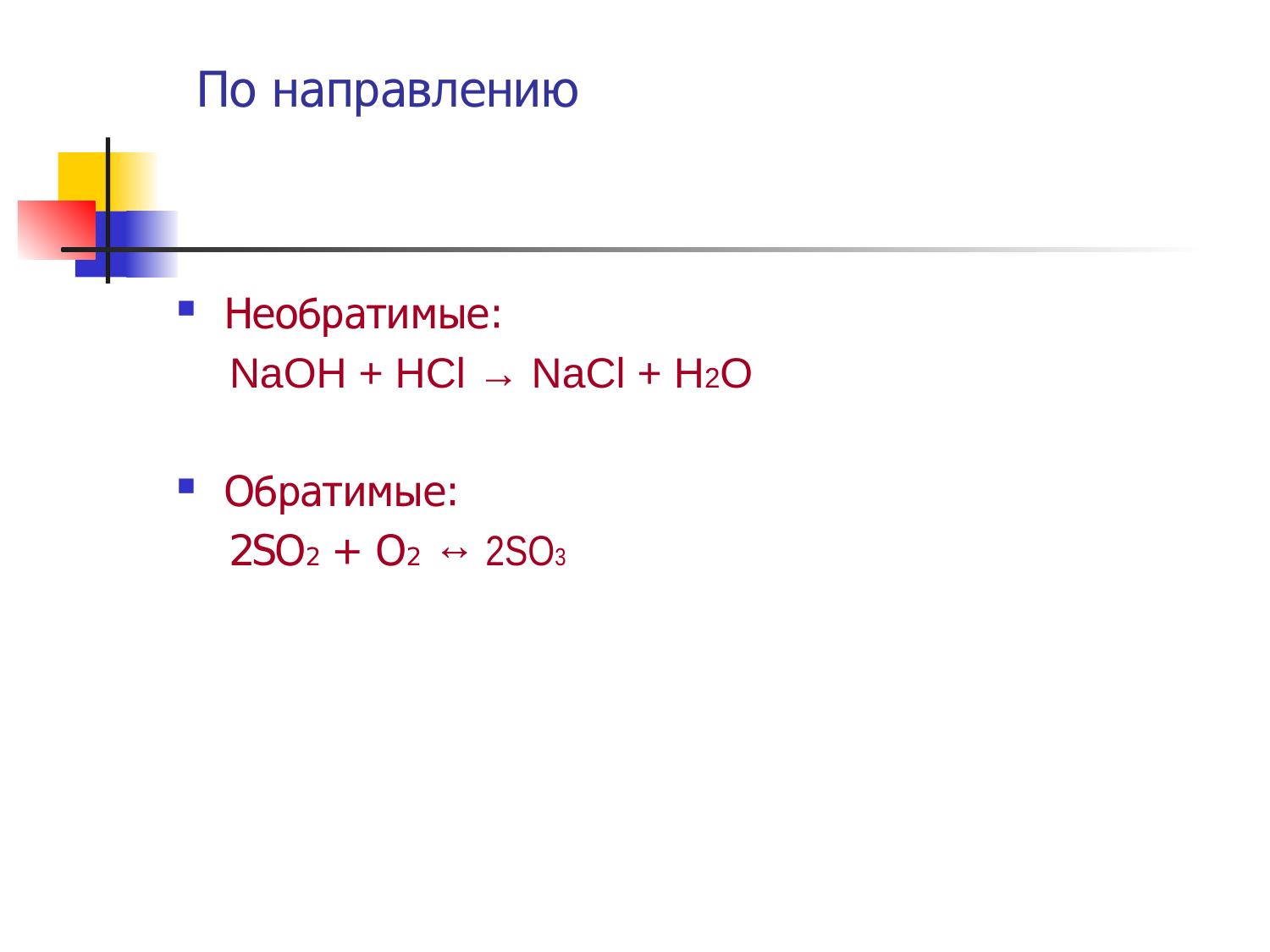

# По направлению
Необратимые:
    NaOH + HCl → NaCl + H2O

Обратимые:
    2SO2 + O2 ↔ 2SO3